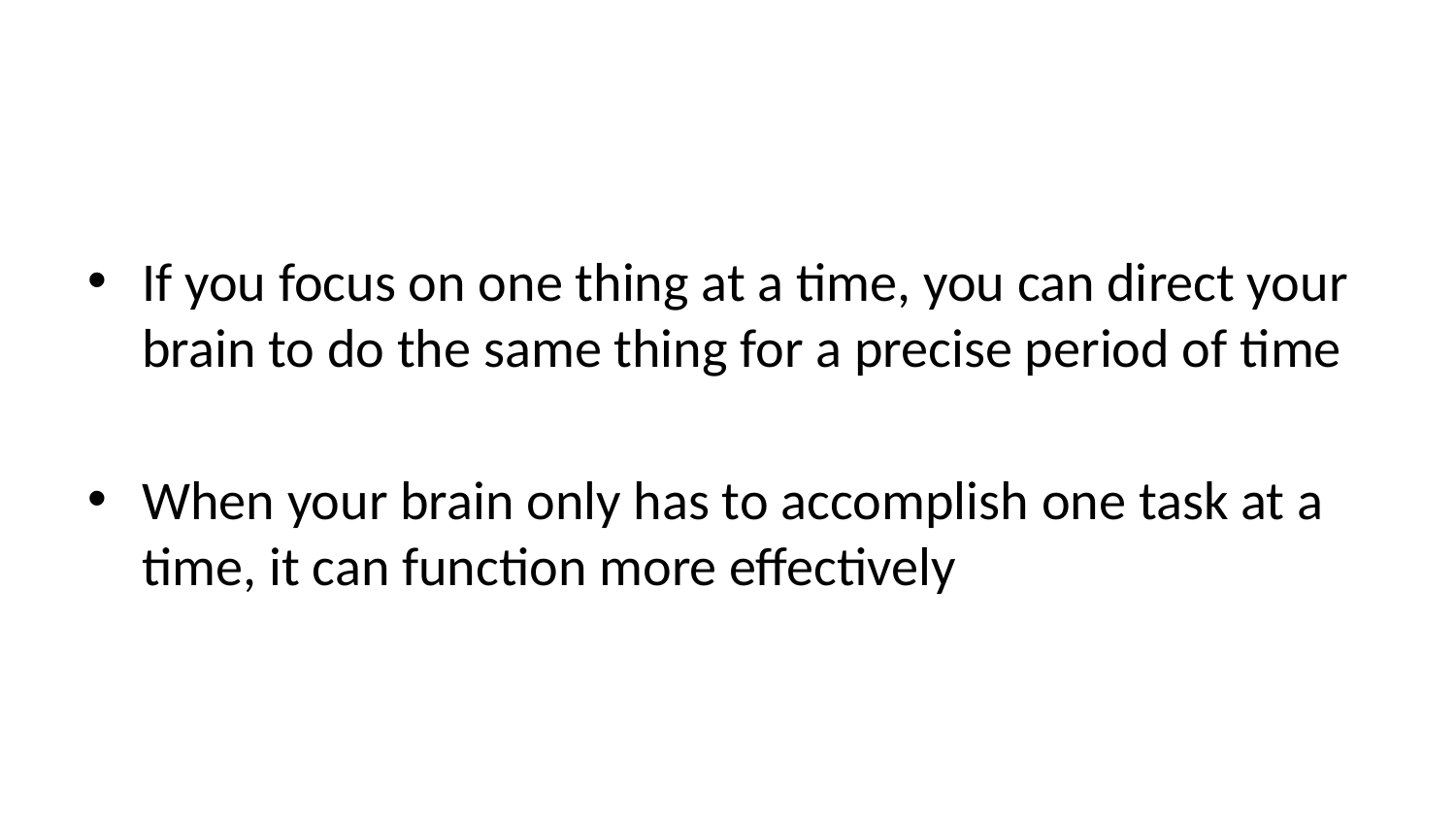

If you focus on one thing at a time, you can direct your brain to do the same thing for a precise period of time

When your brain only has to accomplish one task at a time, it can function more effectively